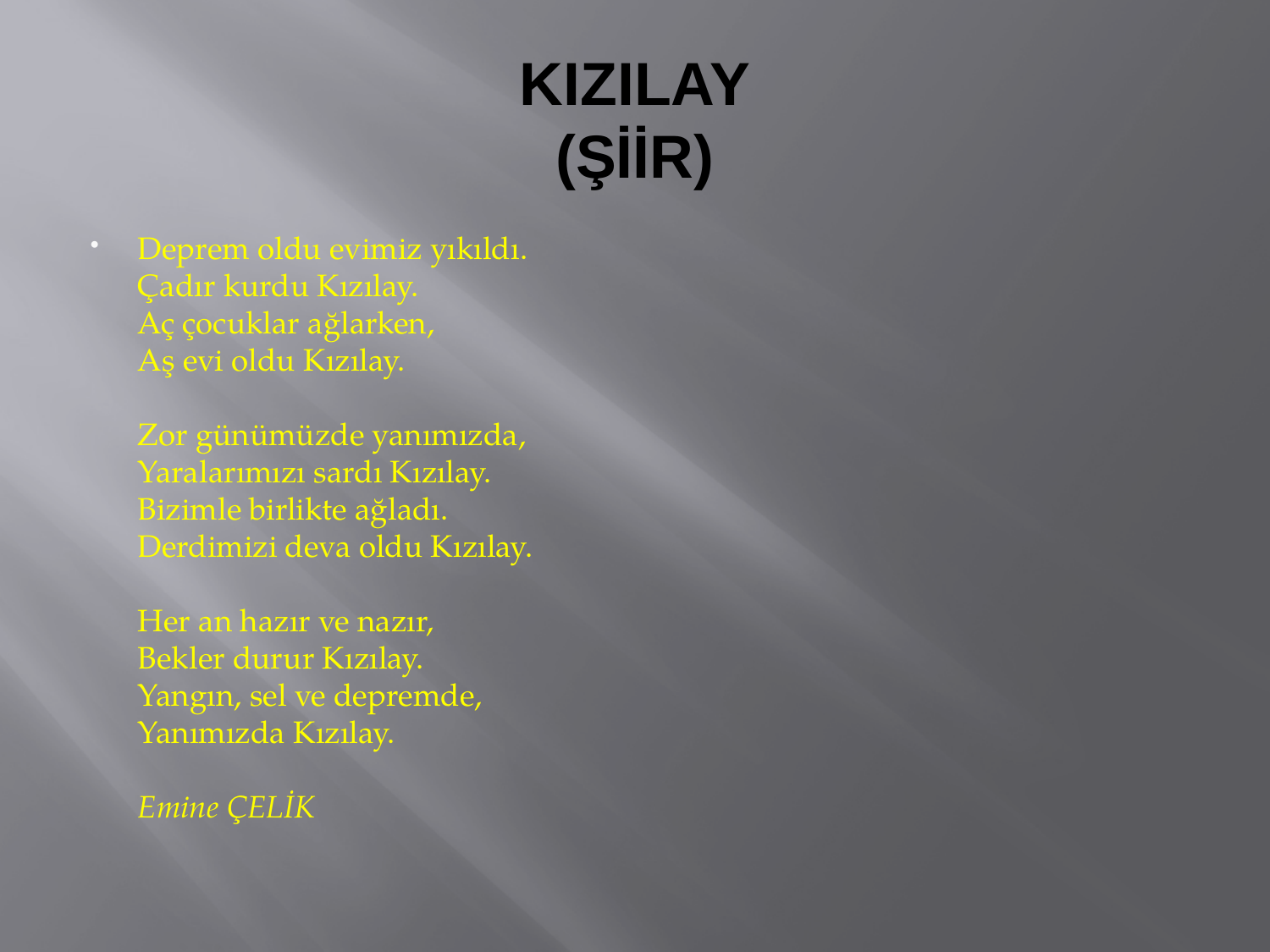

# KIZILAY (ŞİİR)
Deprem oldu evimiz yıkıldı. 
Çadır kurdu Kızılay. 
Aç çocuklar ağlarken, 
Aş evi oldu Kızılay. 
Zor günümüzde yanımızda, 
Yaralarımızı sardı Kızılay. 
Bizimle birlikte ağladı. 
Derdimizi deva oldu Kızılay. 
Her an hazır ve nazır, 
Bekler durur Kızılay. 
Yangın, sel ve depremde, 
Yanımızda Kızılay. 
Emine ÇELİK